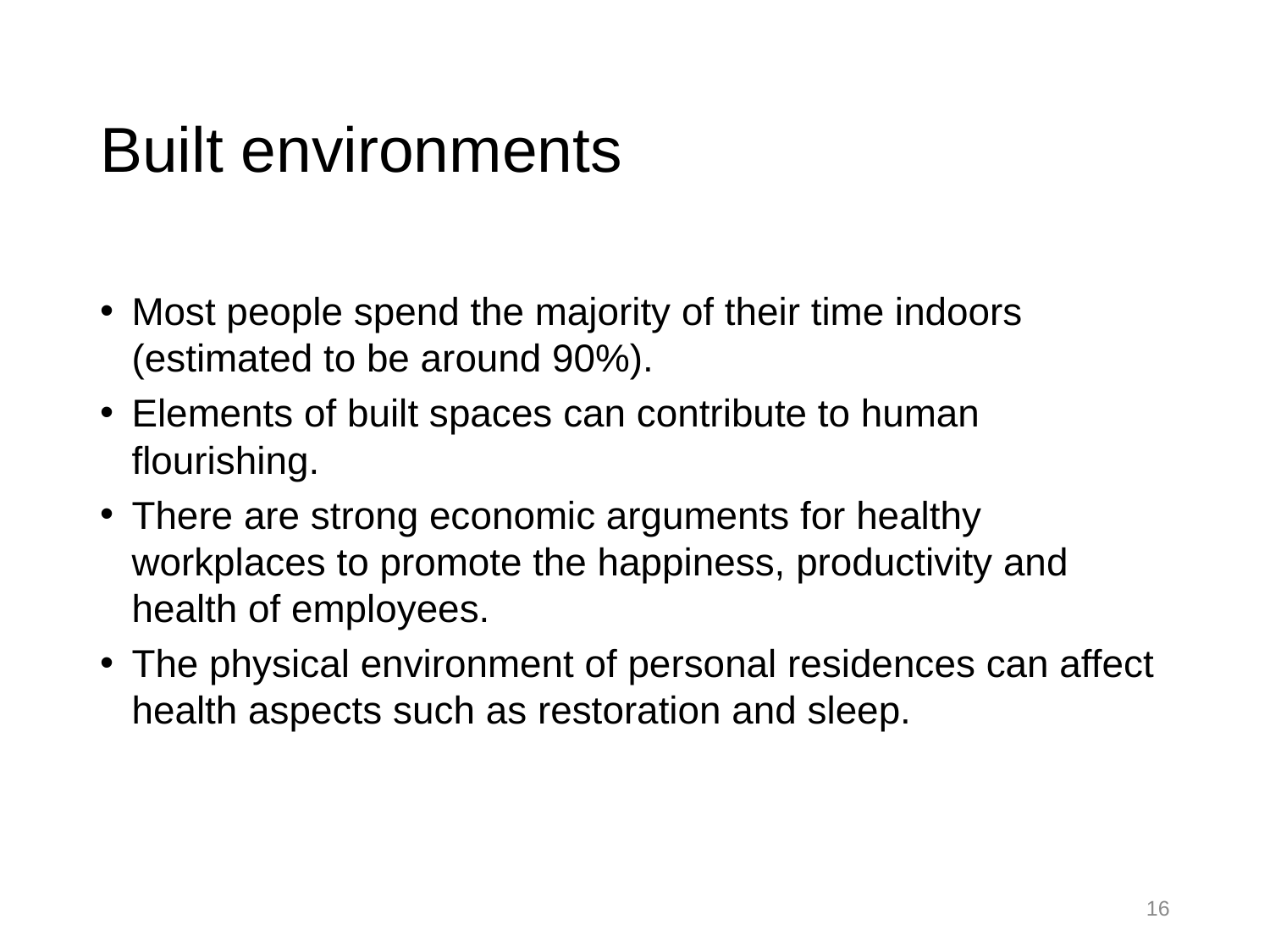

# Built environments
Most people spend the majority of their time indoors (estimated to be around 90%).
Elements of built spaces can contribute to human flourishing.
There are strong economic arguments for healthy workplaces to promote the happiness, productivity and health of employees.
The physical environment of personal residences can affect health aspects such as restoration and sleep.
16